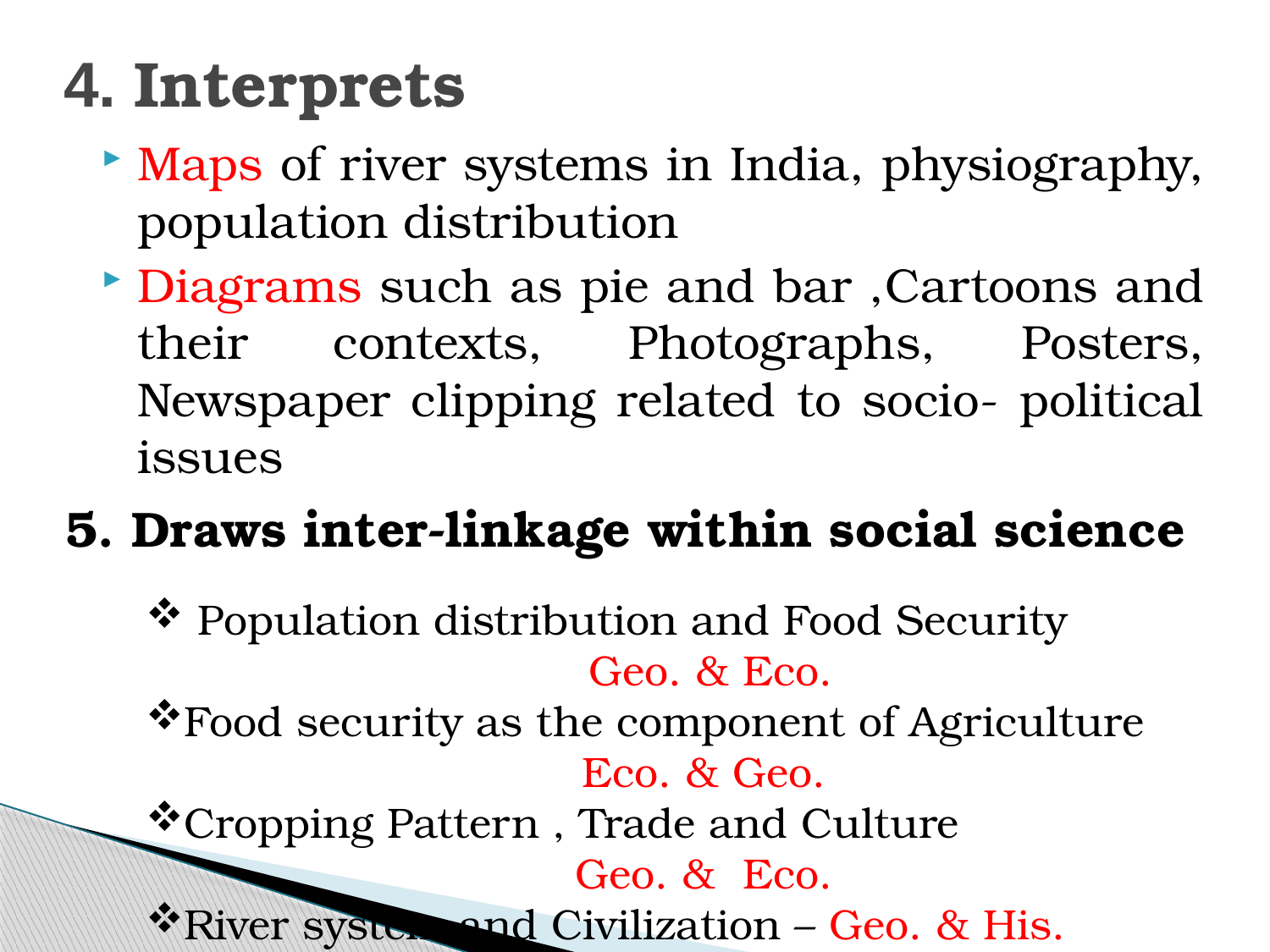

# 4. Interprets
Maps of river systems in India, physiography, population distribution
Diagrams such as pie and bar ,Cartoons and their contexts, Photographs, Posters, Newspaper clipping related to socio- political issues

5. Draws inter-linkage within social science
 Population distribution and Food Security
    Geo. & Eco.
Food security as the component of Agriculture
   Eco. & Geo.
Cropping Pattern , Trade and Culture
   Geo. &  Eco.
River system and Civilization – Geo. & His.